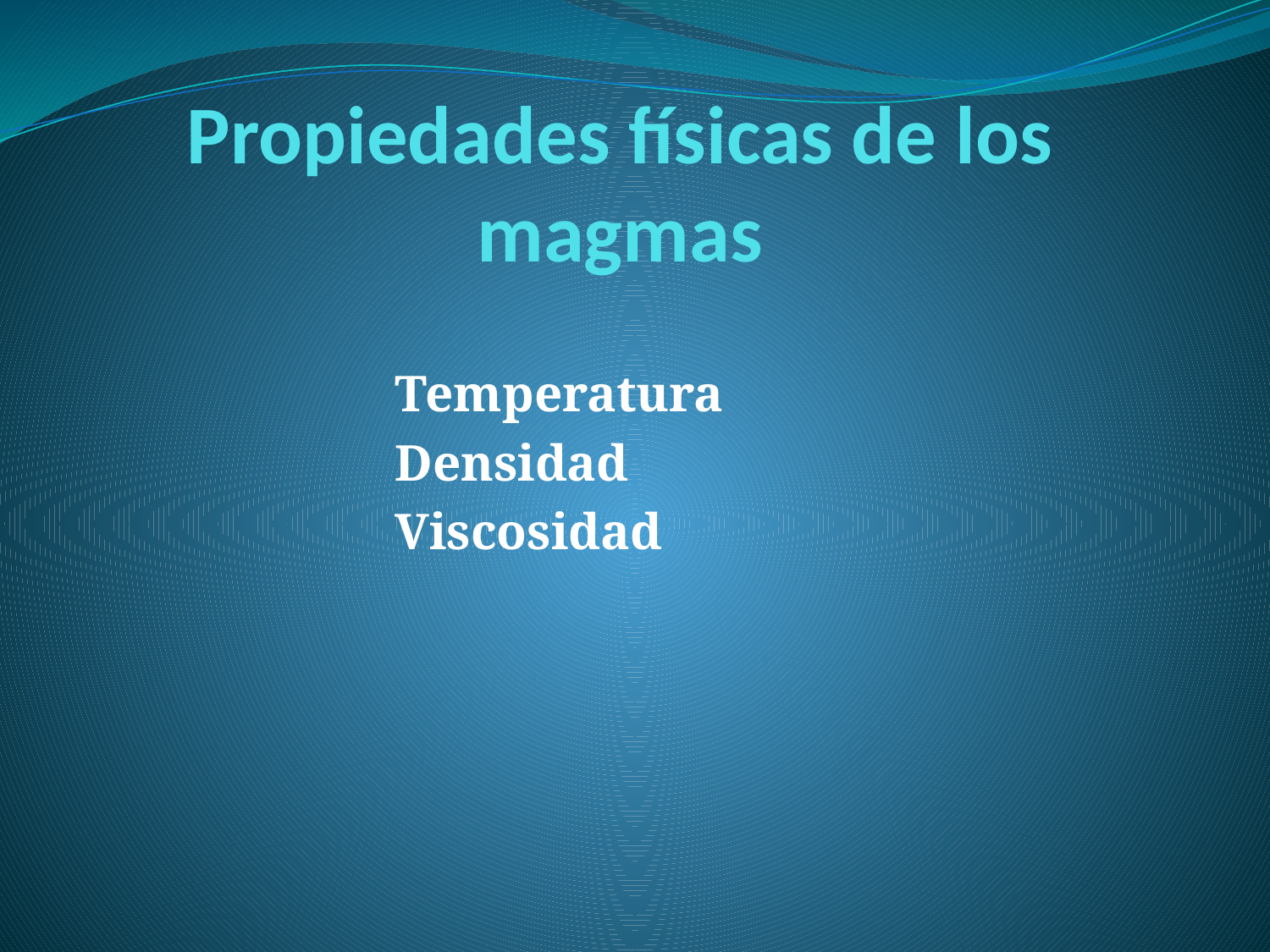

# Propiedades físicas de los magmas
Temperatura
Densidad
Viscosidad